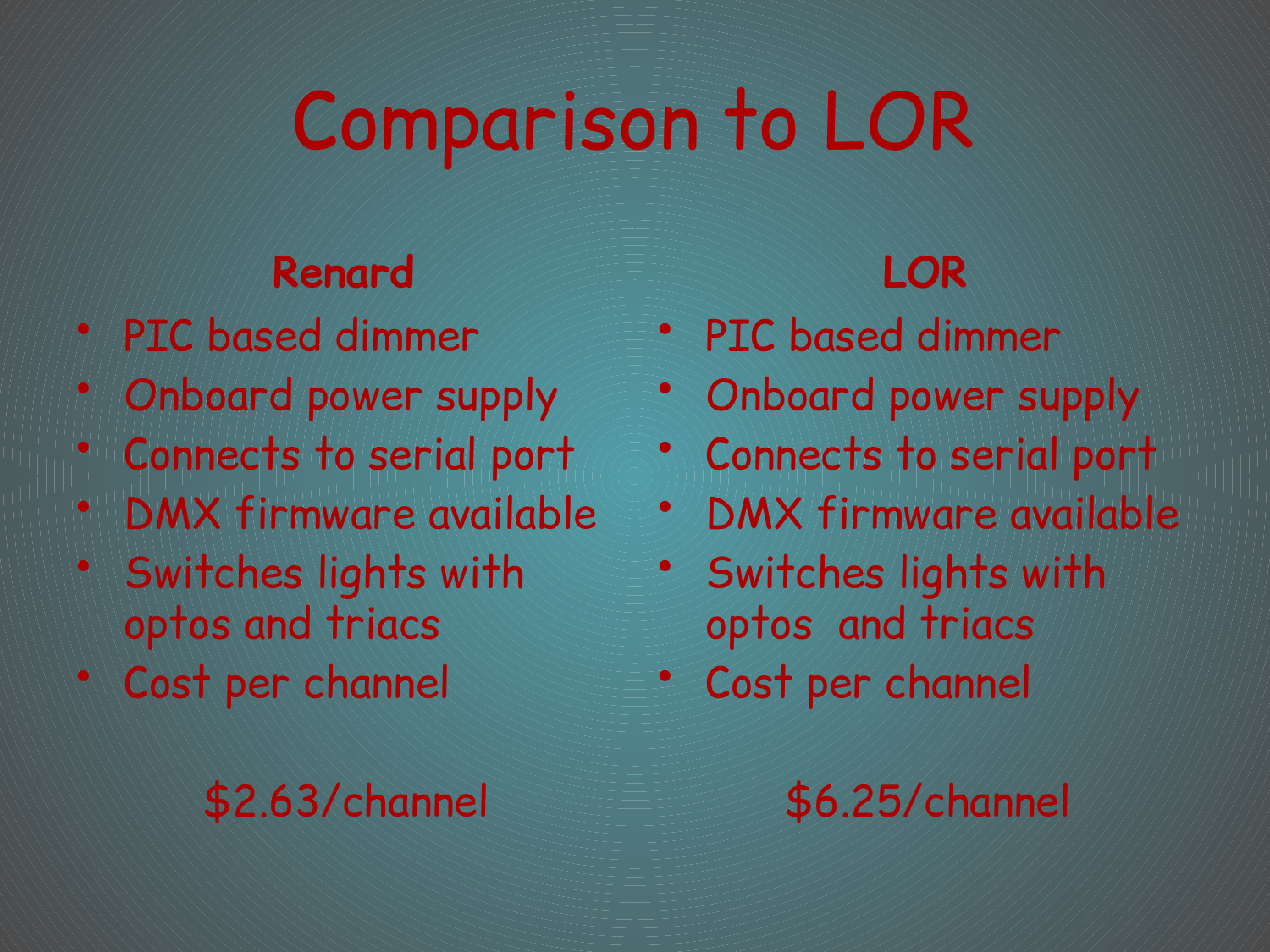

# Comparison to LOR
Renard
LOR
PIC based dimmer
Onboard power supply
Connects to serial port
DMX firmware available
Switches lights with optos and triacs
Cost per channel

          $2.63/channel

PIC based dimmer
Onboard power supply
Connects to serial port
DMX firmware available
Switches lights with optos  and triacs
Cost per channel

          $6.25/channel

17